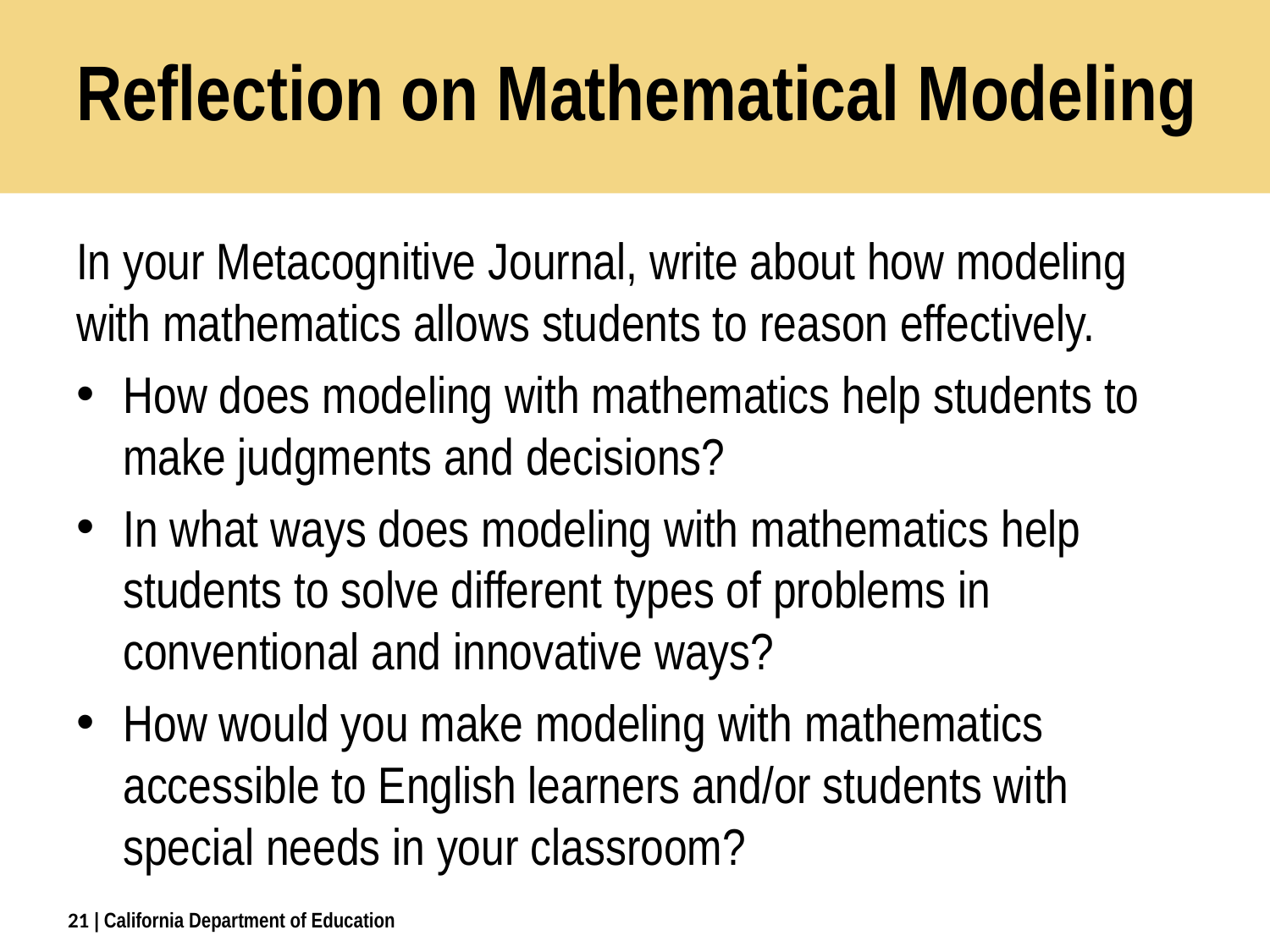

# Reflection on Mathematical Modeling
In your Metacognitive Journal, write about how modeling with mathematics allows students to reason effectively.
How does modeling with mathematics help students to make judgments and decisions?
In what ways does modeling with mathematics help students to solve different types of problems in conventional and innovative ways?
How would you make modeling with mathematics accessible to English learners and/or students with special needs in your classroom?

21
| California Department of Education